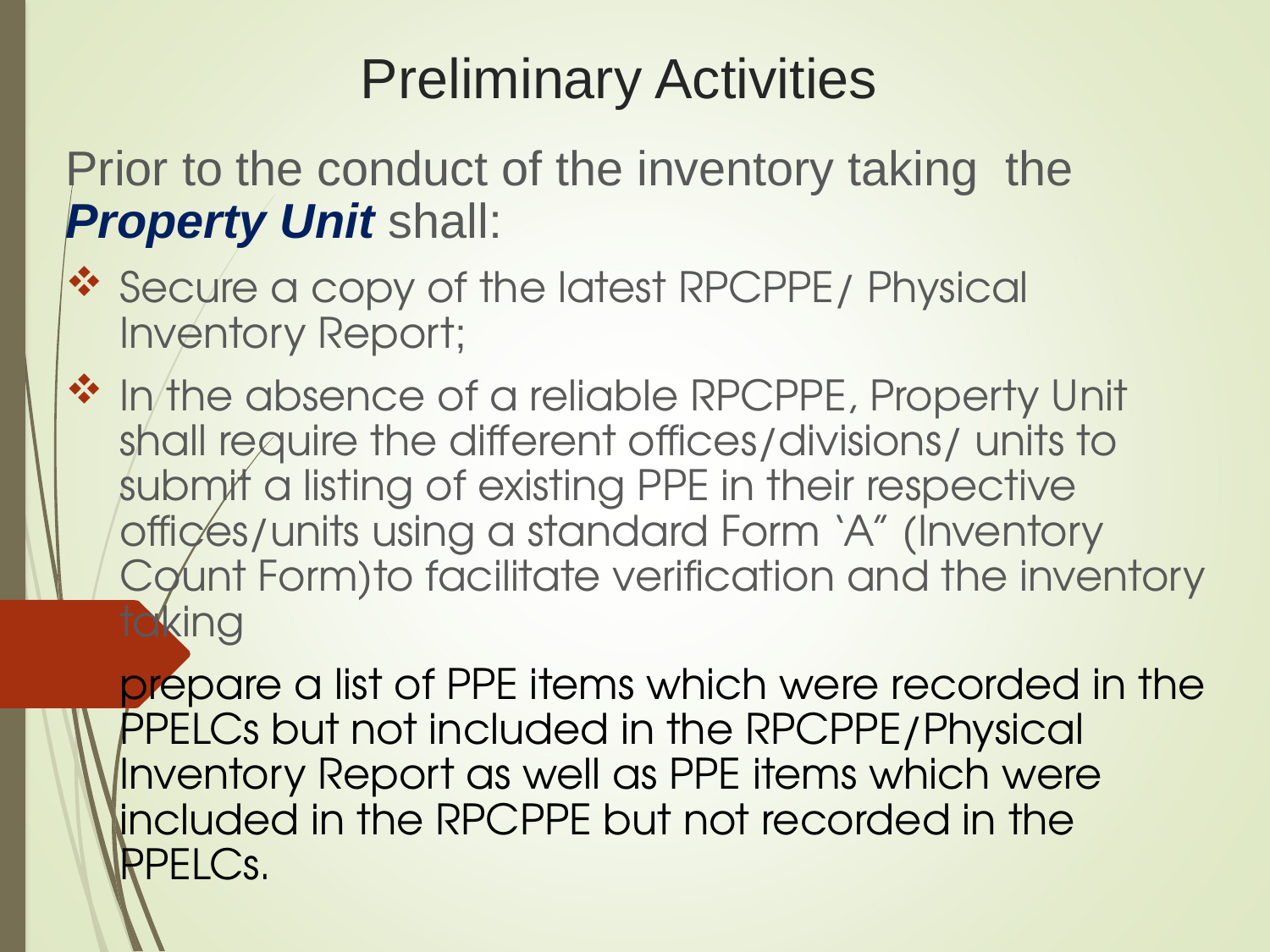

# Preliminary Activities
Prior to the conduct of the inventory taking  the Property Unit shall:
Secure a copy of the latest RPCPPE/ Physical Inventory Report;
In the absence of a reliable RPCPPE, Property Unit shall require the different offices/divisions/ units to submit a listing of existing PPE in their respective offices/units using a standard Form ‘A” (Inventory Count Form)to facilitate verification and the inventory taking
prepare a list of PPE items which were recorded in the PPELCs but not included in the RPCPPE/Physical Inventory Report as well as PPE items which were included in the RPCPPE but not recorded in the PPELCs.